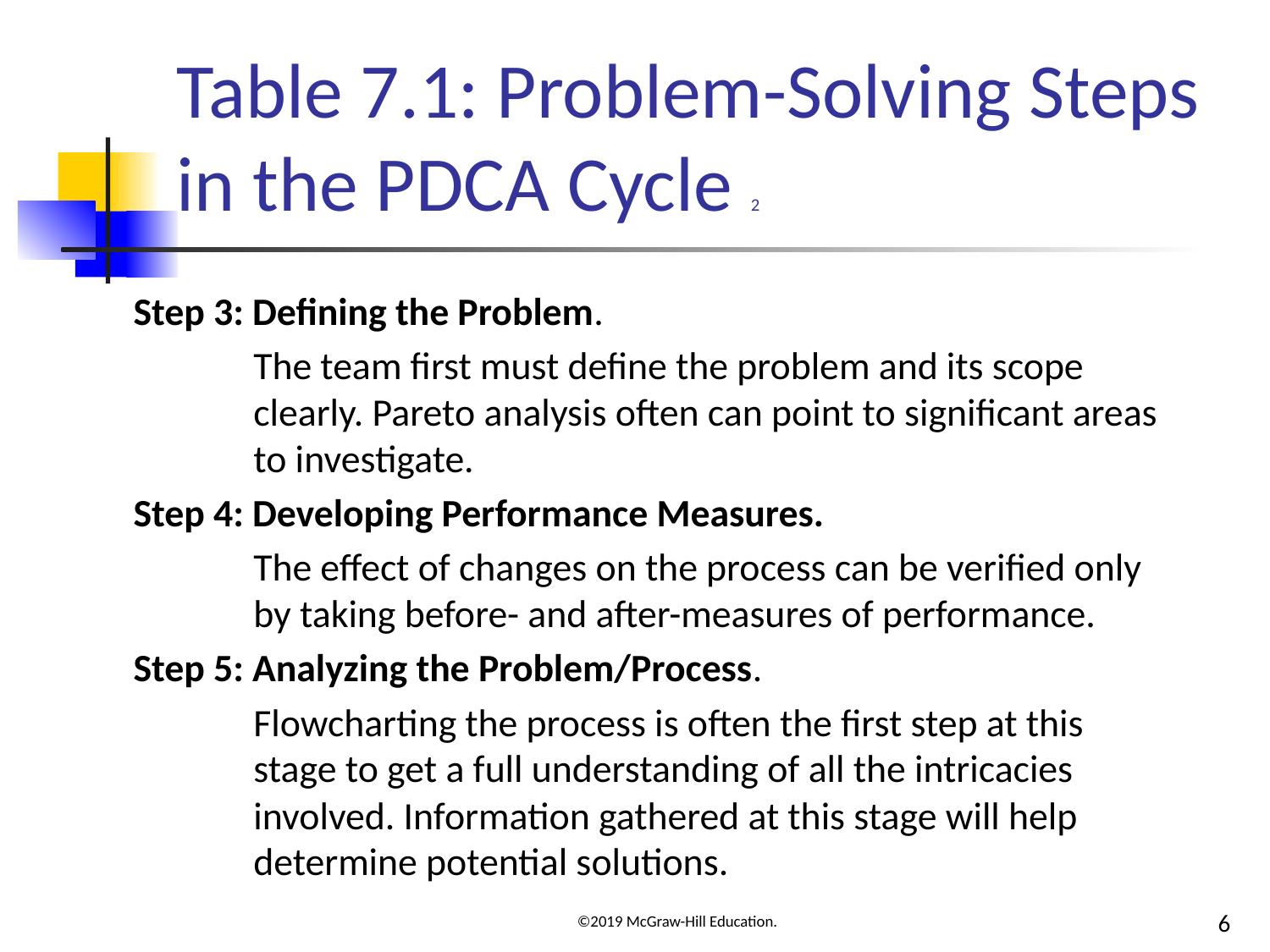

# Table 7.1: Problem-Solving Steps in the PDCA Cycle 2
Step 3: Defining the Problem.
The team first must define the problem and its scope clearly. Pareto analysis often can point to significant areas to investigate.
Step 4: Developing Performance Measures.
The effect of changes on the process can be verified only by taking before- and after-measures of performance.
Step 5: Analyzing the Problem/Process.
Flowcharting the process is often the first step at this stage to get a full understanding of all the intricacies involved. Information gathered at this stage will help determine potential solutions.